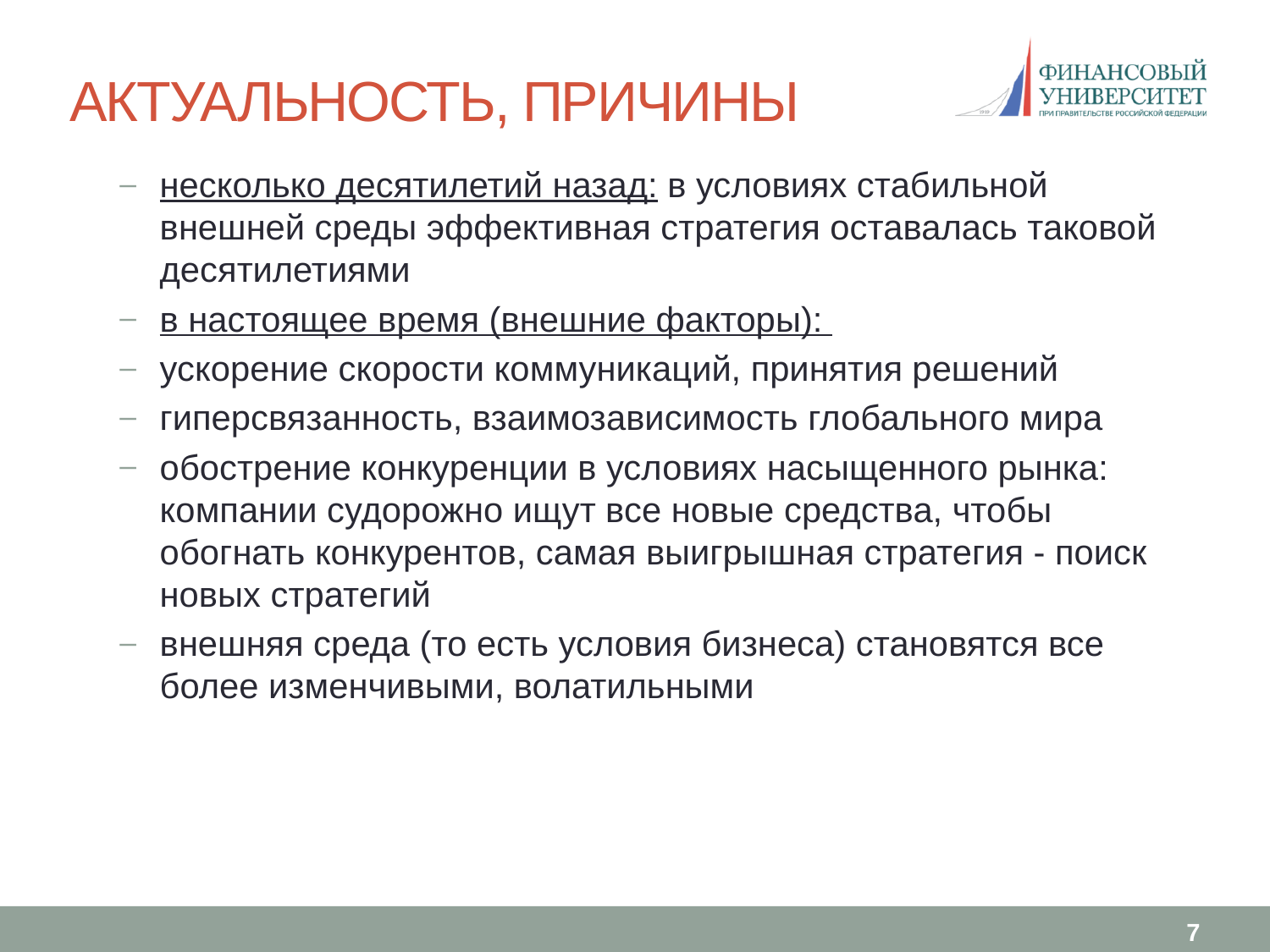

# Актуальность, причины
несколько десятилетий назад: в условиях стабильной внешней среды эффективная стратегия оставалась таковой десятилетиями
в настоящее время (внешние факторы):
ускорение скорости коммуникаций, принятия решений
гиперсвязанность, взаимозависимость глобального мира
обострение конкуренции в условиях насыщенного рынка: компании судорожно ищут все новые средства, чтобы обогнать конкурентов, самая выигрышная стратегия - поиск новых стратегий
внешняя среда (то есть условия бизнеса) становятся все более изменчивыми, волатильными
7